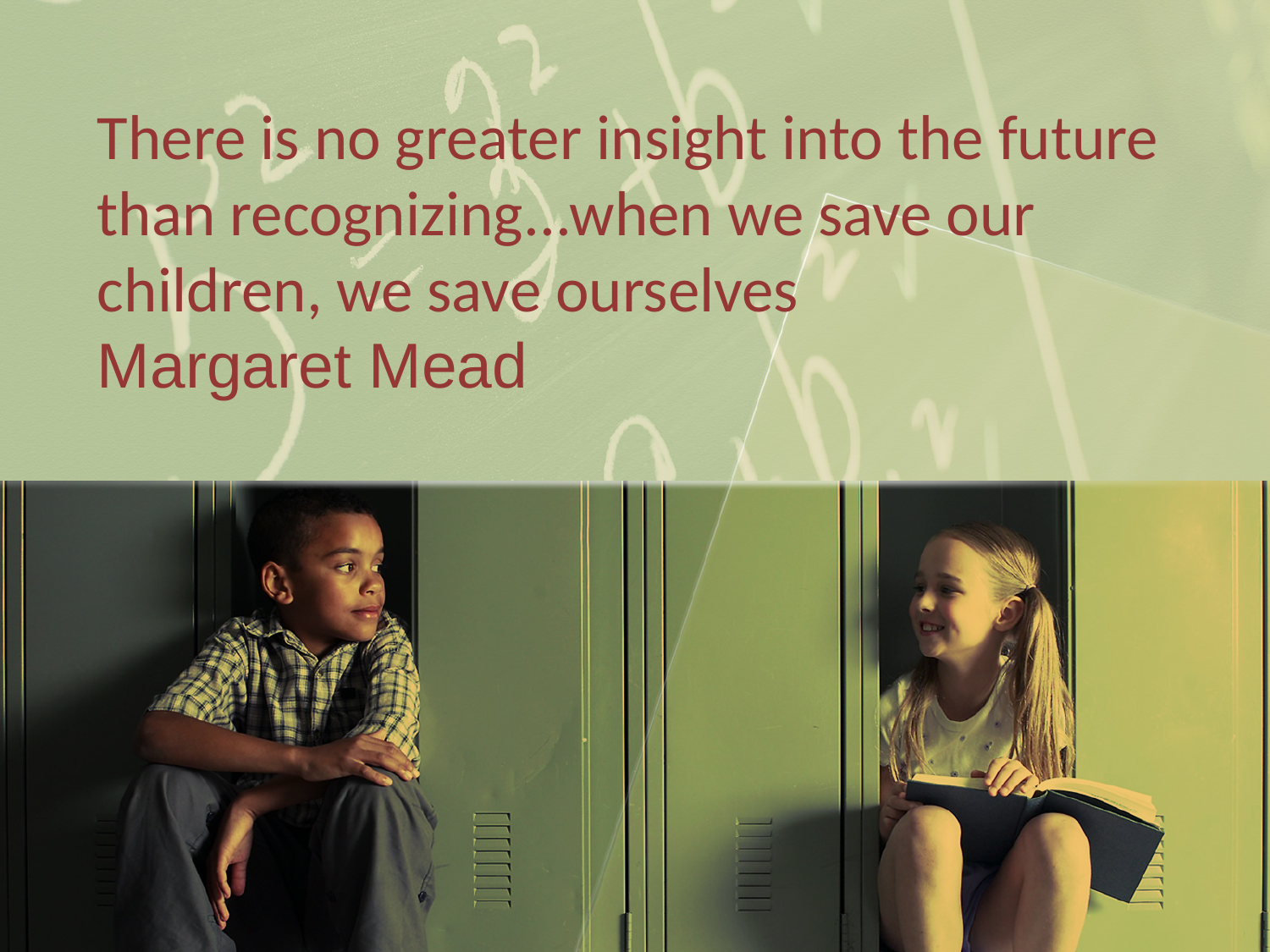

# There is no greater insight into the future than recognizing...when we save our children, we save ourselves Margaret Mead